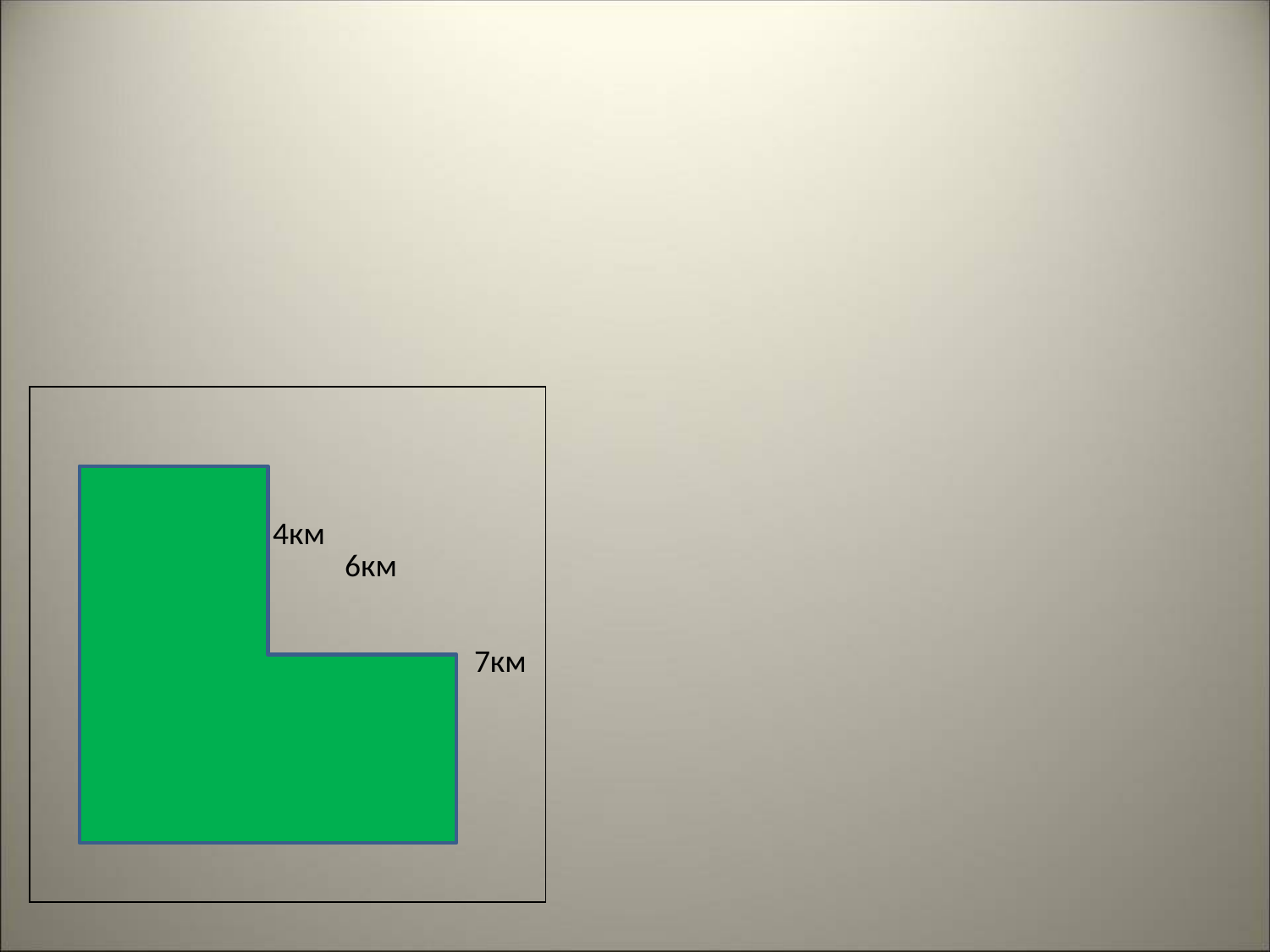

#
| 4км 6км 7км 11км |
| --- |